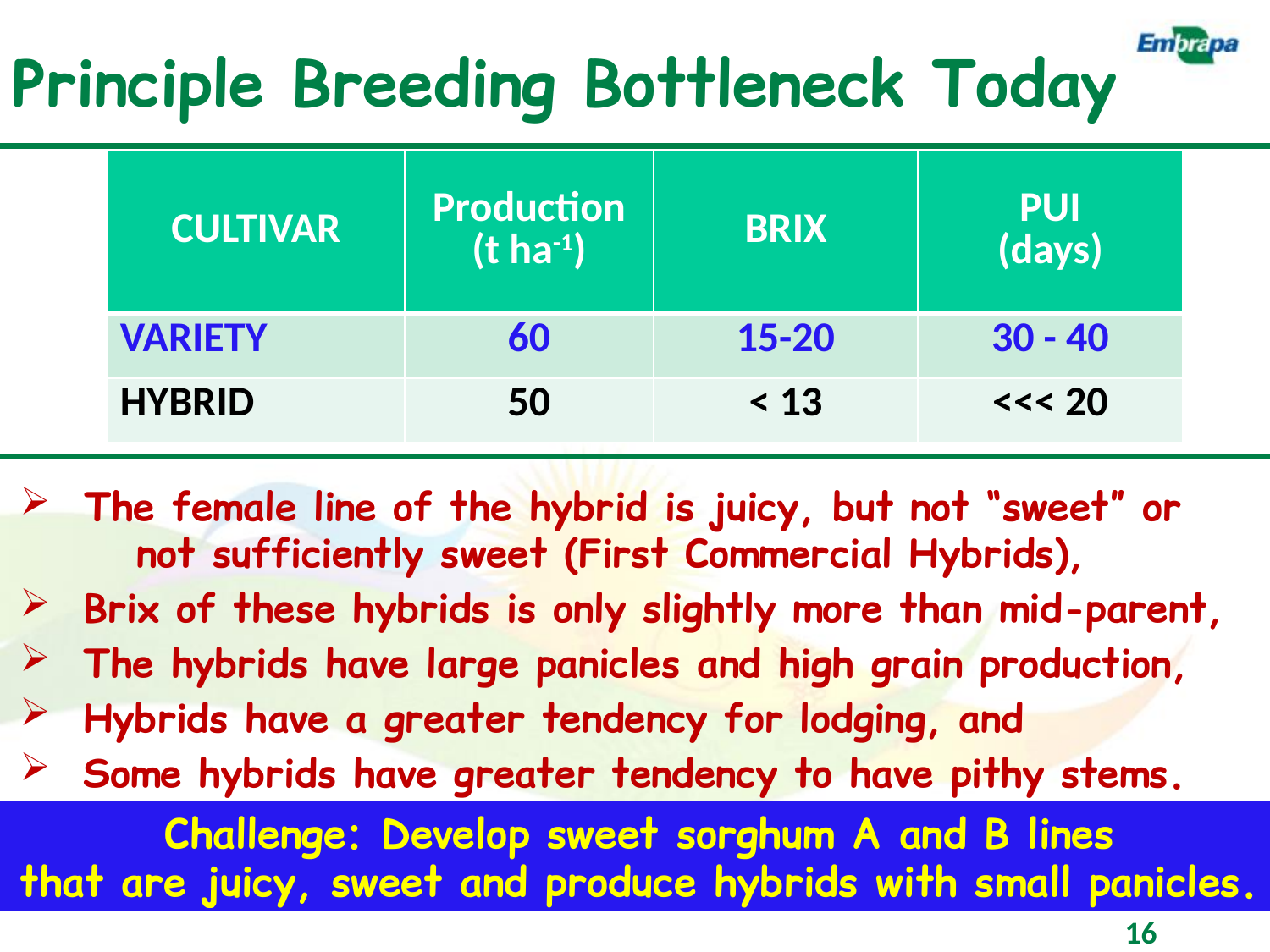

Principle Breeding Bottleneck Today

| CULTIVAR | Production (t ha-1) | BRIX | PUI (days) |
| --- | --- | --- | --- |
| VARIETY | 60 | 15-20 | 30 - 40 |
| HYBRID | 50 | < 13 | <<< 20 |
 The female line of the hybrid is juicy, but not “sweet” or
       not sufficiently sweet (First Commercial Hybrids),

Brix of these hybrids is only slightly more than mid-parent,

The hybrids have large panicles and high grain production,

Hybrids have a greater tendency for lodging, and

Some hybrids have greater tendency to have pithy stems.
Challenge: Develop sweet sorghum A and B lines
that are juicy, sweet and produce hybrids with small panicles.
16